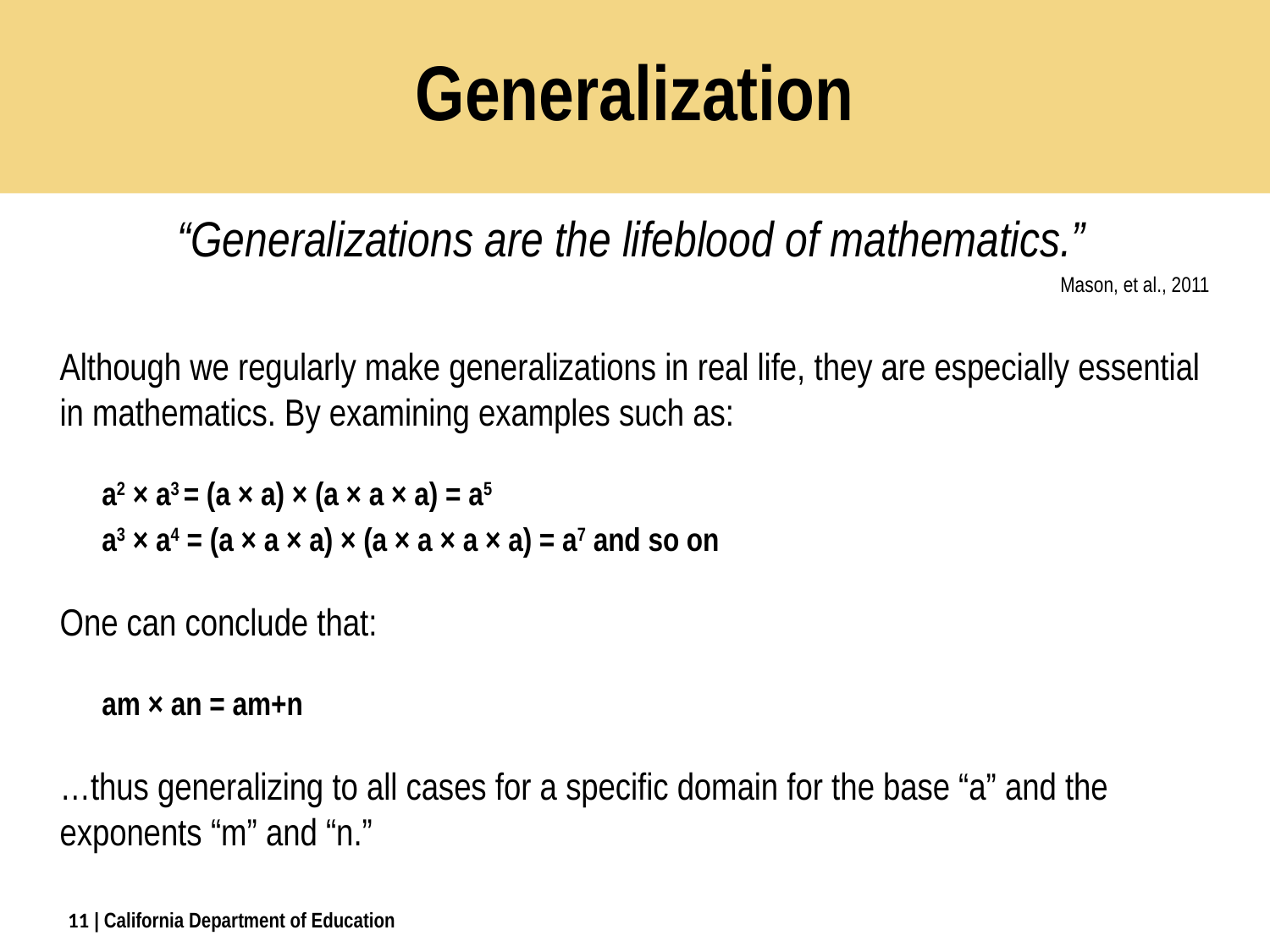

# Generalization
“Generalizations are the lifeblood of mathematics.”
Mason, et al., 2011

Although we regularly make generalizations in real life, they are especially essential in mathematics. By examining examples such as:

	a2 × a3 = (a × a) × (a × a × a) = a5
	a3 × a4 = (a × a × a) × (a × a × a × a) = a7 and so on

One can conclude that:

	am × an = am+n

…thus generalizing to all cases for a specific domain for the base “a” and the exponents “m” and “n.”

11
| California Department of Education